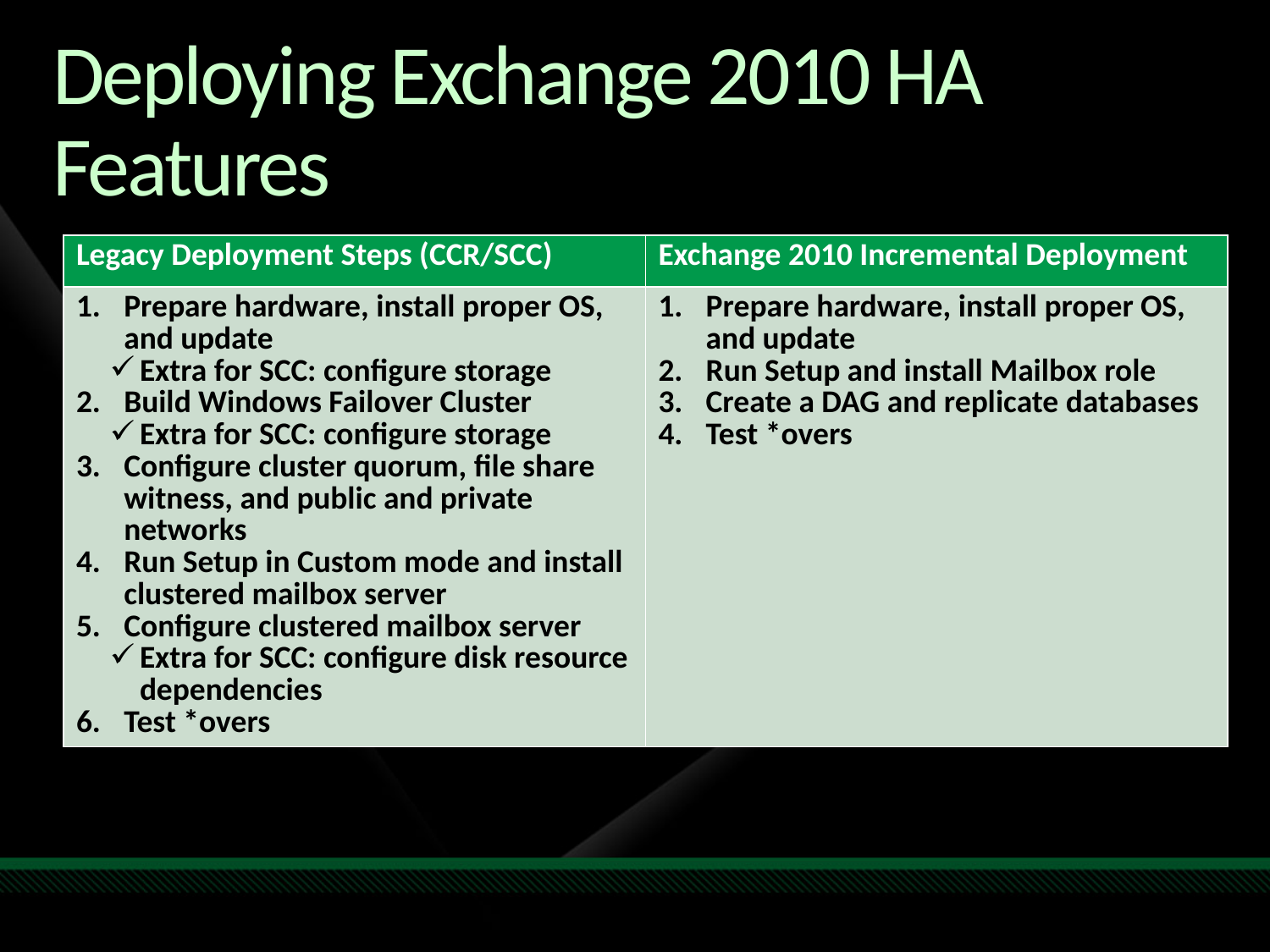

# Deploying Exchange 2010 HA Features
| Legacy Deployment Steps (CCR/SCC) |  |
| --- | --- |
| Prepare hardware, install proper OS, and update Extra for SCC: configure storage Build Windows Failover Cluster Extra for SCC: configure storage Configure cluster quorum, file share witness, and public and private networks Run Setup in Custom mode and install clustered mailbox server Configure clustered mailbox server Extra for SCC: configure disk resource dependencies Test \*overs |  |
| Legacy Deployment Steps (CCR/SCC) | Exchange 2010 Incremental Deployment |
| --- | --- |
| Prepare hardware, install proper OS, and update Extra for SCC: configure storage Build Windows Failover Cluster Extra for SCC: configure storage Configure cluster quorum, file share witness, and public and private networks Run Setup in Custom mode and install clustered mailbox server Configure clustered mailbox server Extra for SCC: configure disk resource dependencies Test \*overs | Prepare hardware, install proper OS, and update Run Setup and install Mailbox role Create a DAG and replicate databases Test \*overs |